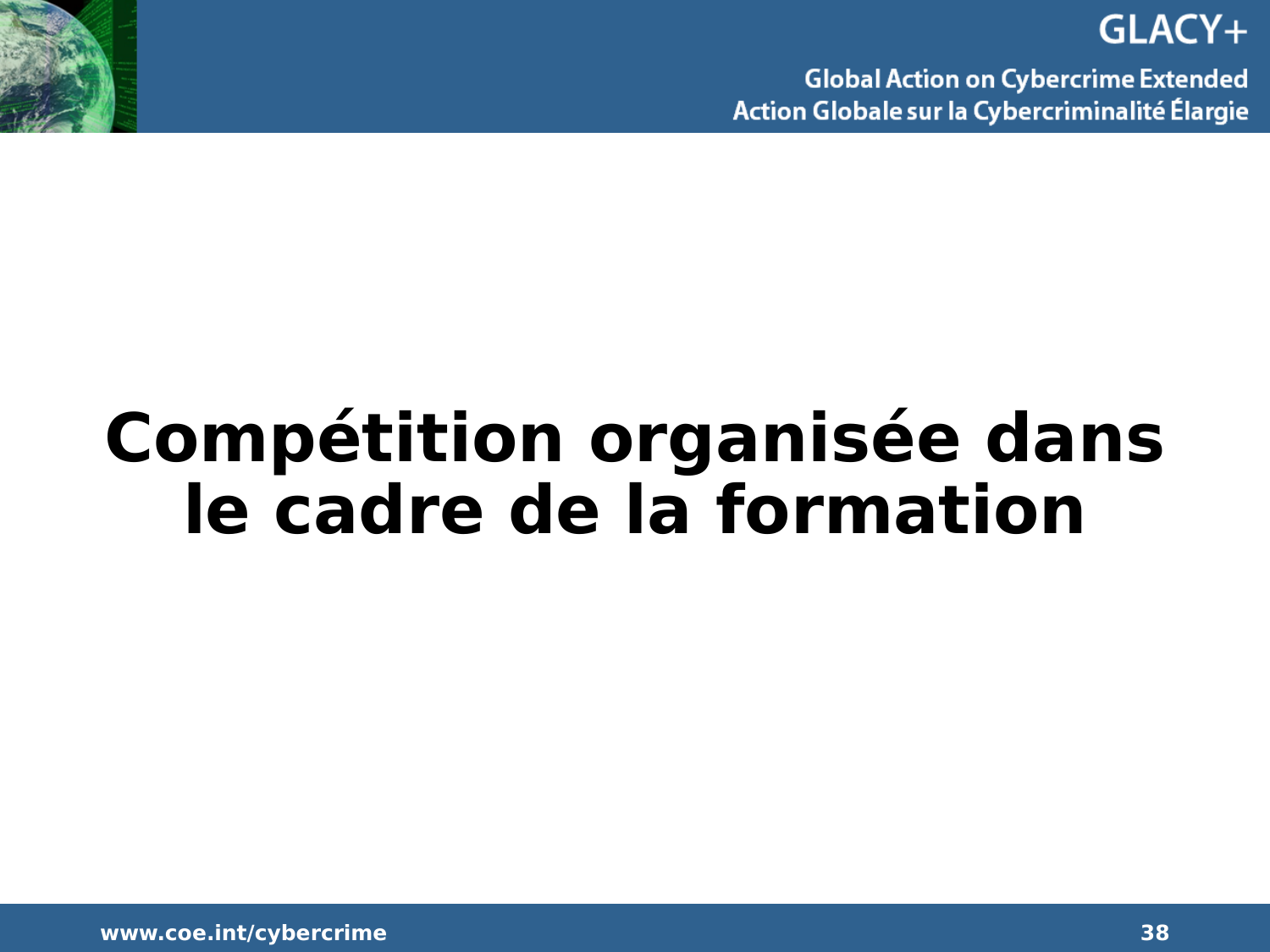

# Compétition organisée dans le cadre de la formation
www.coe.int/cybercrime
38